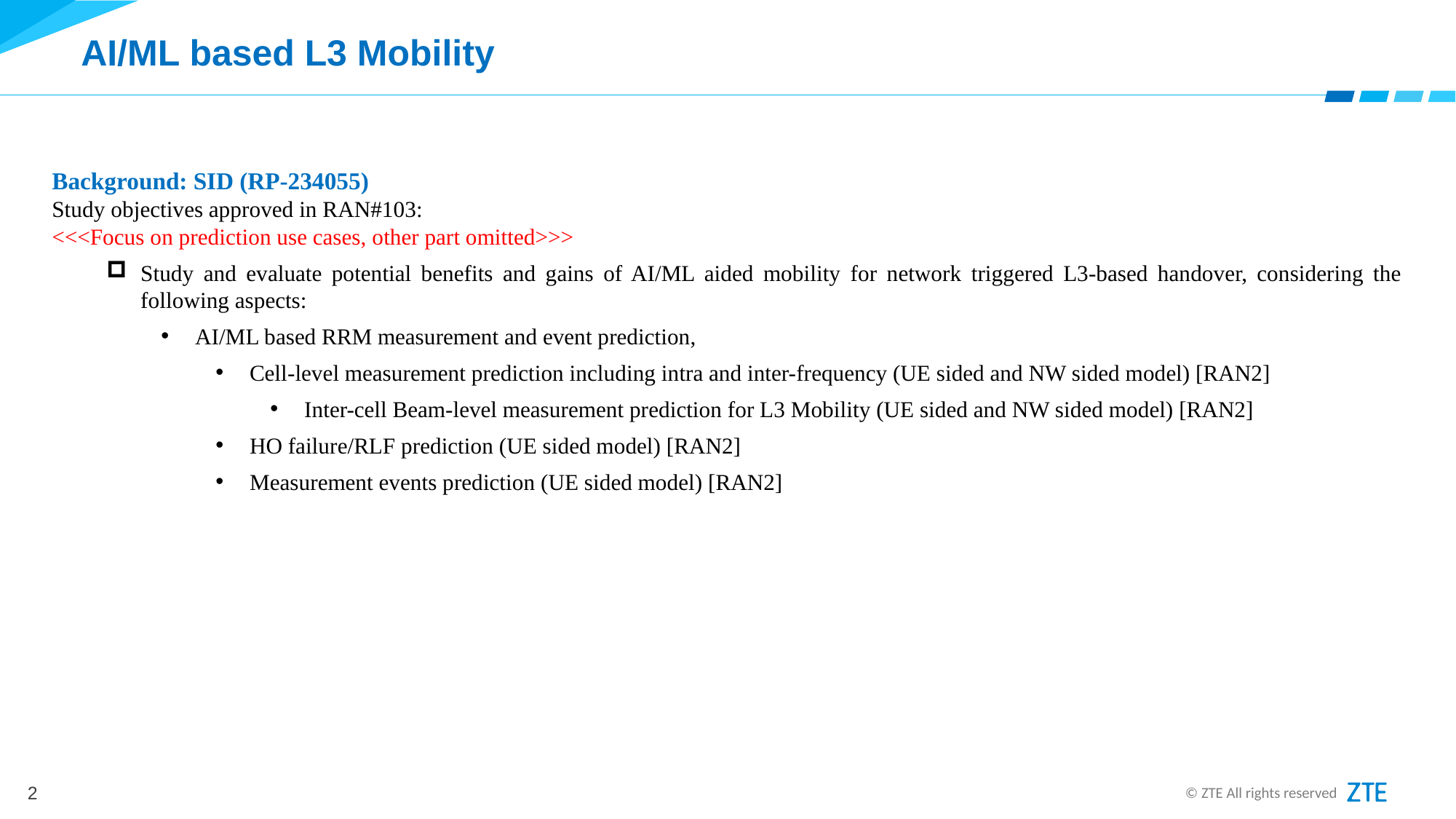

# AI/ML based L3 Mobility
Background: SID (RP-234055)
Study objectives approved in RAN#103:
<<<Focus on prediction use cases, other part omitted>>>
Study and evaluate potential benefits and gains of AI/ML aided mobility for network triggered L3-based handover, considering the following aspects:
AI/ML based RRM measurement and event prediction,
Cell-level measurement prediction including intra and inter-frequency (UE sided and NW sided model) [RAN2]
Inter-cell Beam-level measurement prediction for L3 Mobility (UE sided and NW sided model) [RAN2]
HO failure/RLF prediction (UE sided model) [RAN2]
Measurement events prediction (UE sided model) [RAN2]